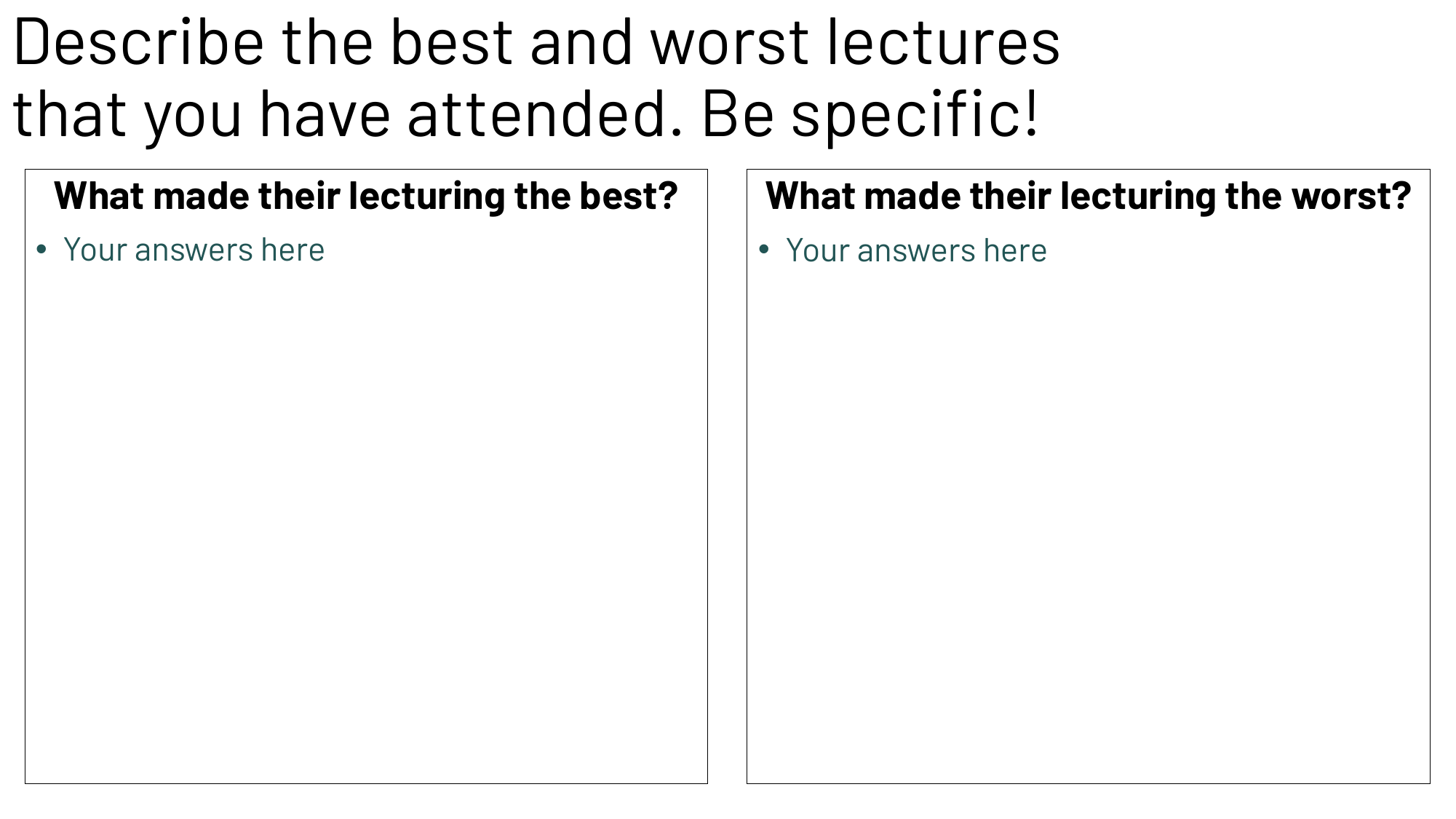

# Describe the best and worst lectures that you have attended. Be specific!
What made their lecturing the best?
Your answers here
What made their lecturing the worst?
Your answers here